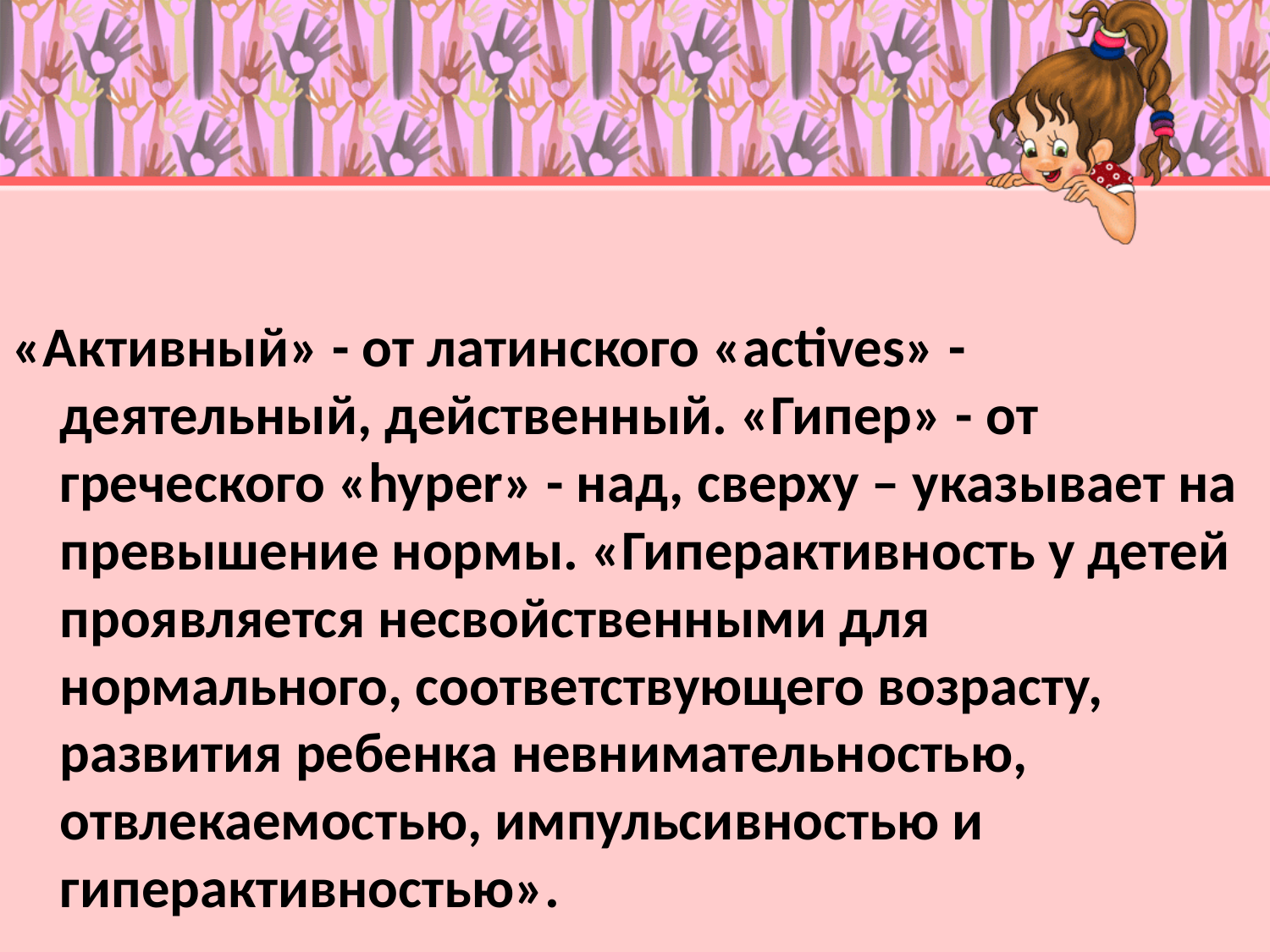

«Активный» - от латинского «actives» - деятельный, действенный. «Гипер» - от греческого «hyper» - над, сверху – указывает на превышение нормы. «Гиперактивность у детей проявляется несвойственными для нормального, соответствующего возрасту, развития ребенка невнимательностью, отвлекаемостью, импульсивностью и гиперактивностью».